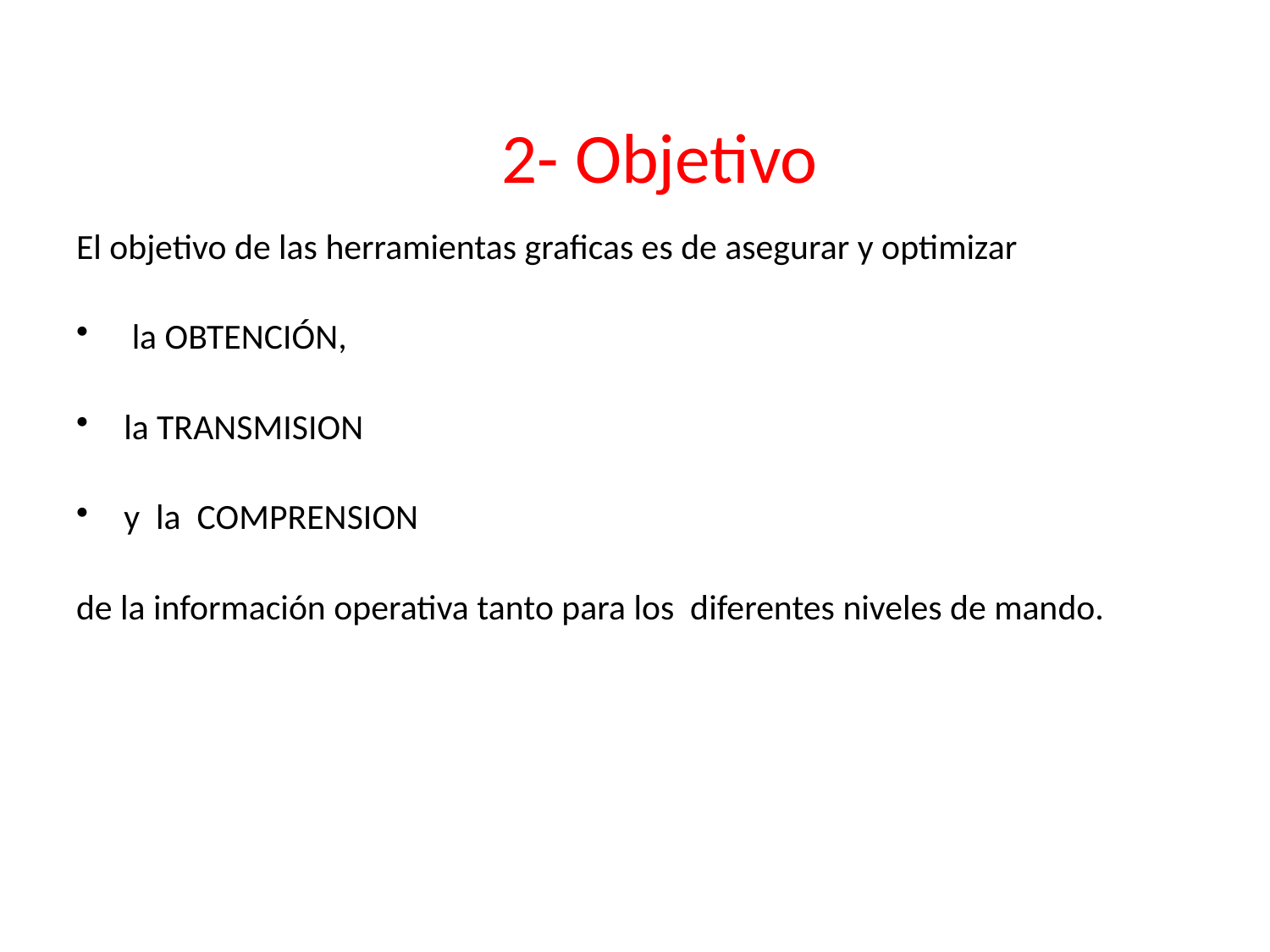

# 2- Objetivo
El objetivo de las herramientas graficas es de asegurar y optimizar

 la OBTENCIÓN,

la TRANSMISION

y  la  COMPRENSION

de la información operativa tanto para los  diferentes niveles de mando.